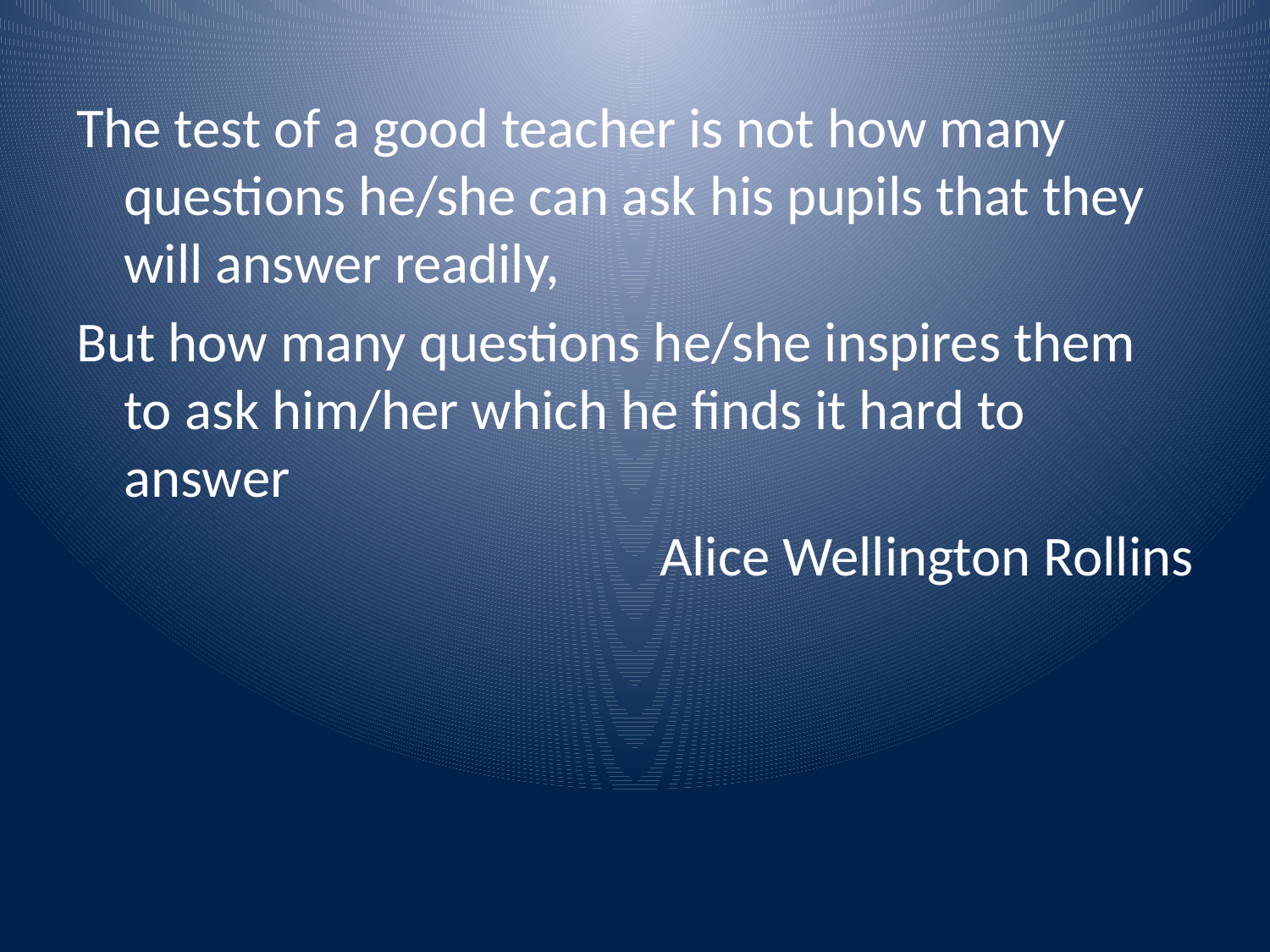

The test of a good teacher is not how many questions he/she can ask his pupils that they will answer readily,
But how many questions he/she inspires them to ask him/her which he finds it hard to answer
Alice Wellington Rollins